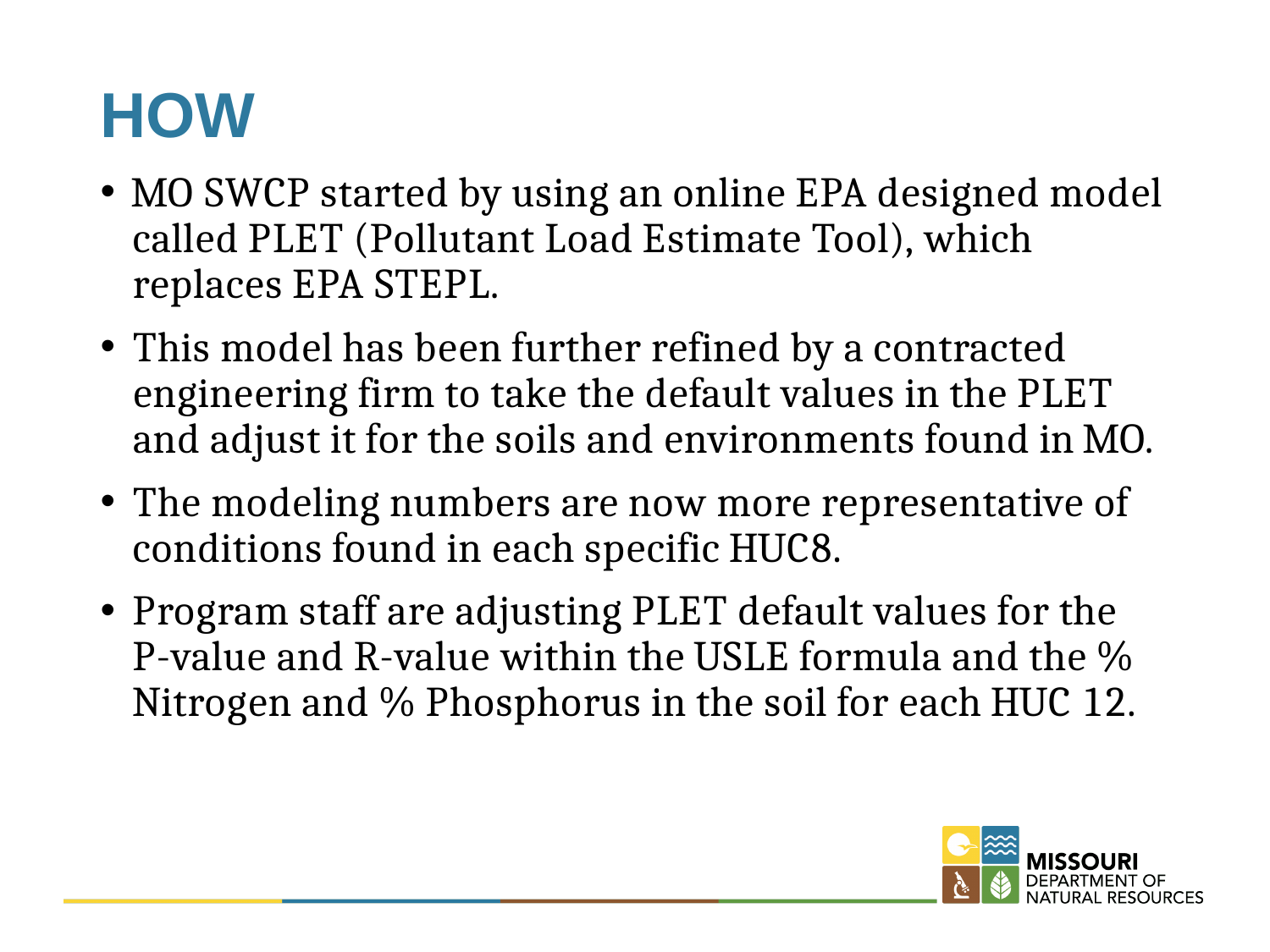

# HOW
MO SWCP started by using an online EPA designed model called PLET (Pollutant Load Estimate Tool), which replaces EPA STEPL.
This model has been further refined by a contracted engineering firm to take the default values in the PLET and adjust it for the soils and environments found in MO.
The modeling numbers are now more representative of conditions found in each specific HUC8.
Program staff are adjusting PLET default values for the P-value and R-value within the USLE formula and the % Nitrogen and % Phosphorus in the soil for each HUC 12.